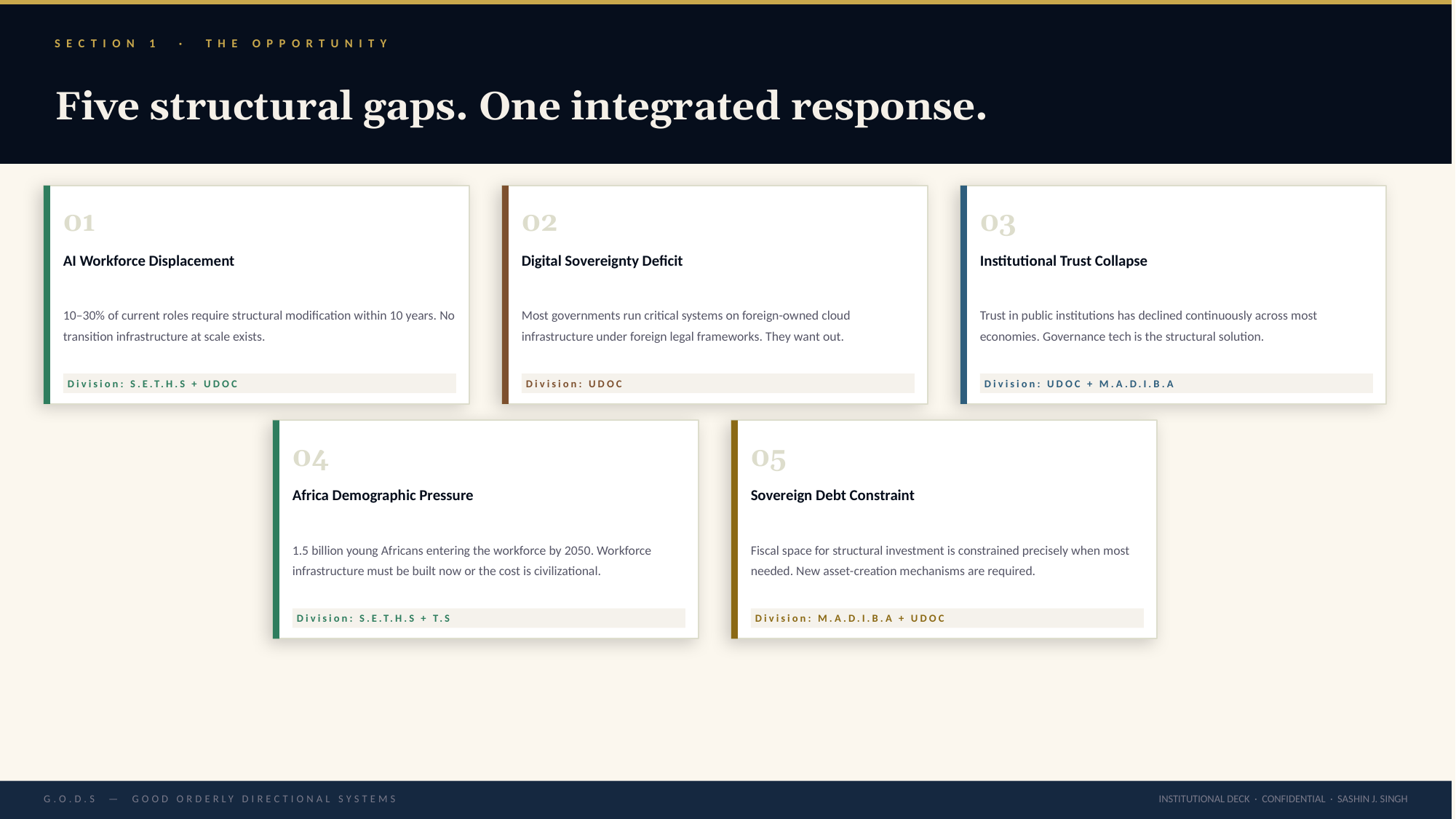

SECTION 1  ·  THE OPPORTUNITY
Five structural gaps. One integrated response.

01
02
03
AI Workforce Displacement
Digital Sovereignty Deficit
Institutional Trust Collapse
10–30% of current roles require structural modification within 10 years. No transition infrastructure at scale exists.
Most governments run critical systems on foreign-owned cloud infrastructure under foreign legal frameworks. They want out.
Trust in public institutions has declined continuously across most economies. Governance tech is the structural solution.

Division: S.E.T.H.S + UDOC
Division: UDOC
Division: UDOC + M.A.D.I.B.A

04
05
Africa Demographic Pressure
Sovereign Debt Constraint
1.5 billion young Africans entering the workforce by 2050. Workforce infrastructure must be built now or the cost is civilizational.
Fiscal space for structural investment is constrained precisely when most needed. New asset-creation mechanisms are required.

Division: S.E.T.H.S + T.S
Division: M.A.D.I.B.A + UDOC

INSTITUTIONAL DECK  ·  CONFIDENTIAL  ·  SASHIN J. SINGH
G.O.D.S  —  GOOD ORDERLY DIRECTIONAL SYSTEMS